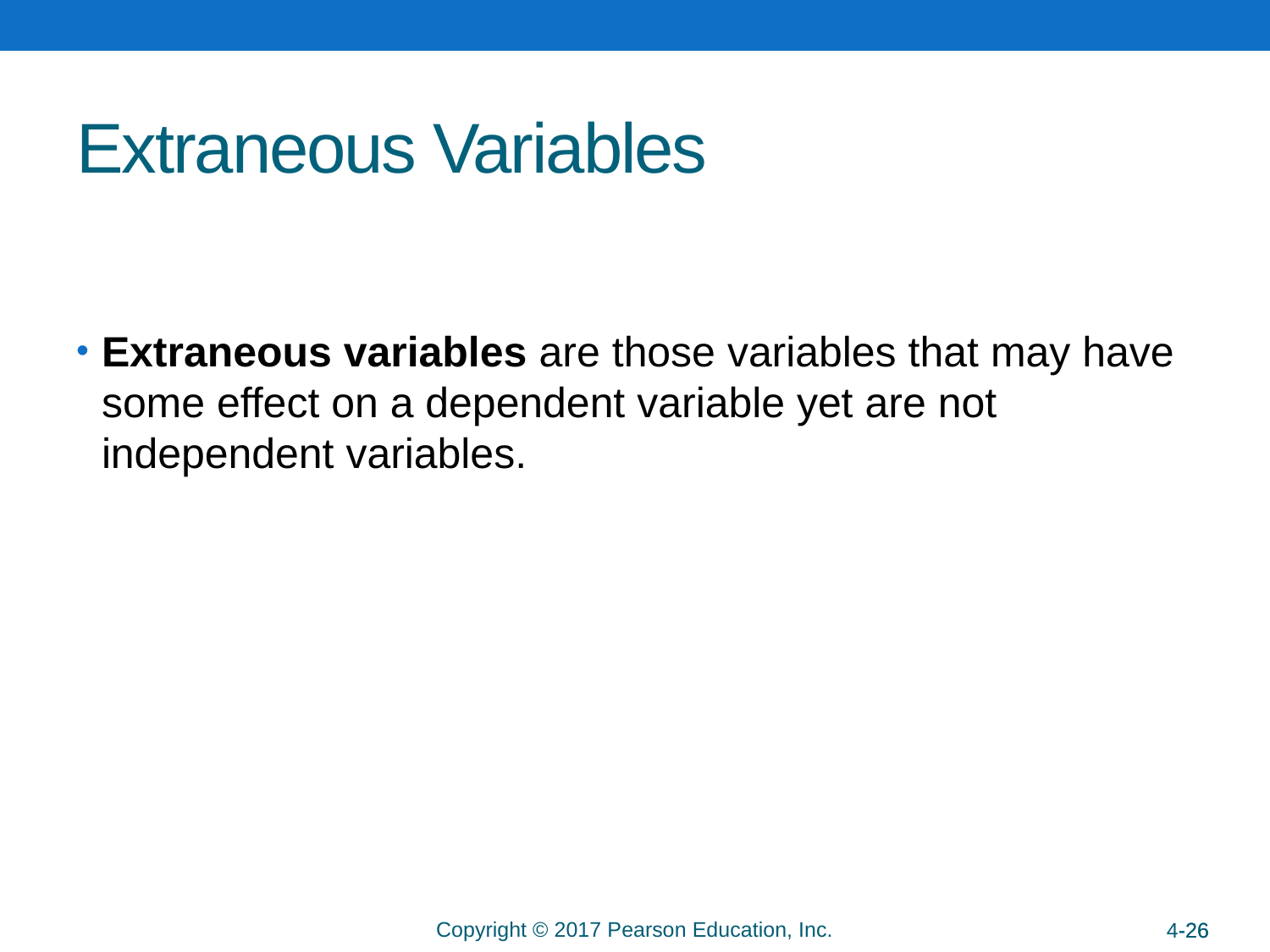

# Extraneous Variables
Extraneous variables are those variables that may have some effect on a dependent variable yet are not independent variables.

4-26